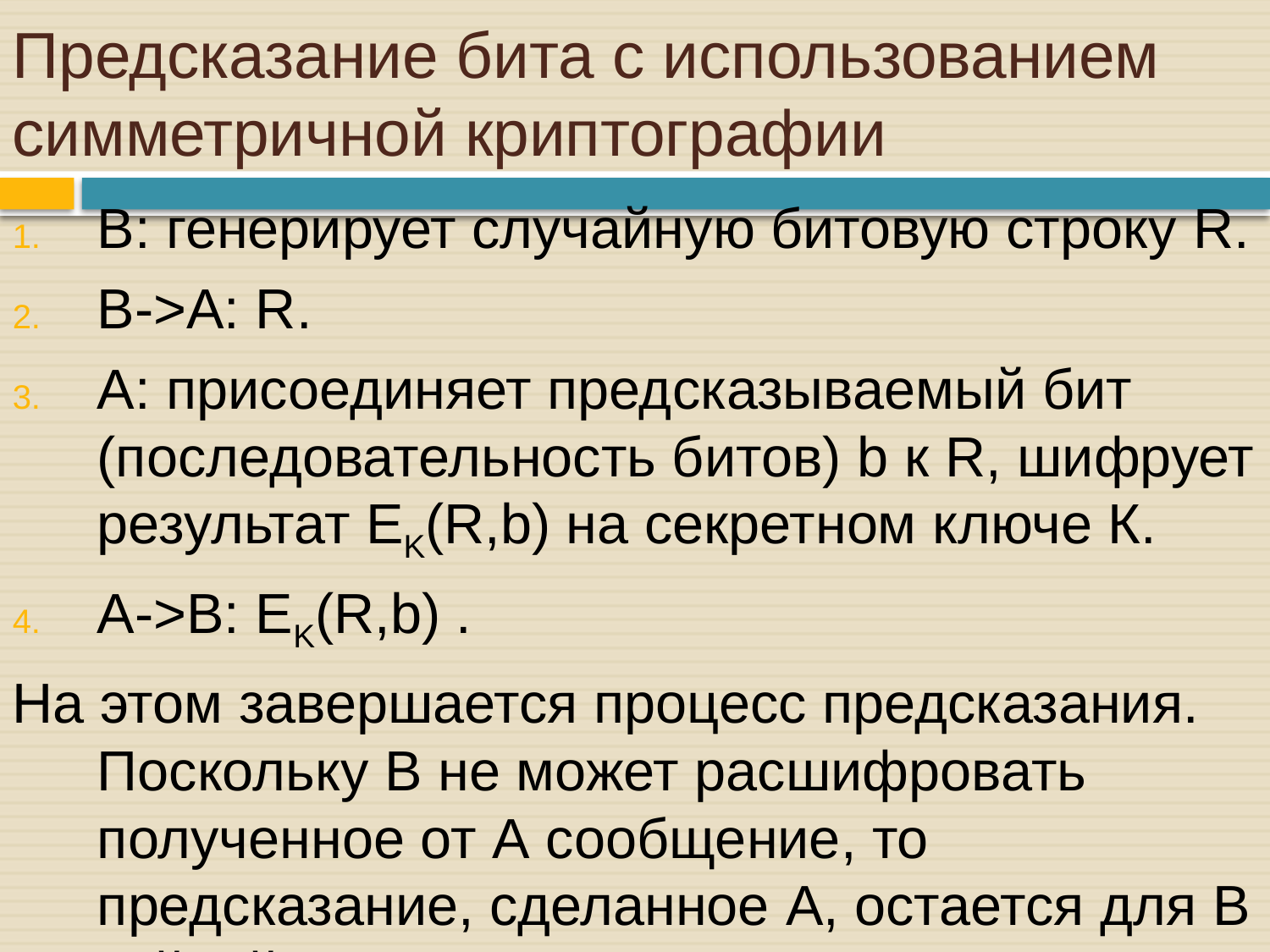

# Предсказание бита с использованием симметричной криптографии
B: генерирует случайную битовую строку R.
B->A: R.
A: присоединяет предсказываемый бит (последовательность битов) b к R, шифрует результат EK(R,b) на секретном ключе К.
A->B: EK(R,b) .
На этом завершается процесс предсказания. Поскольку B не может расшифровать полученное от A сообщение, то предсказание, сделанное A, остается для B тайной.